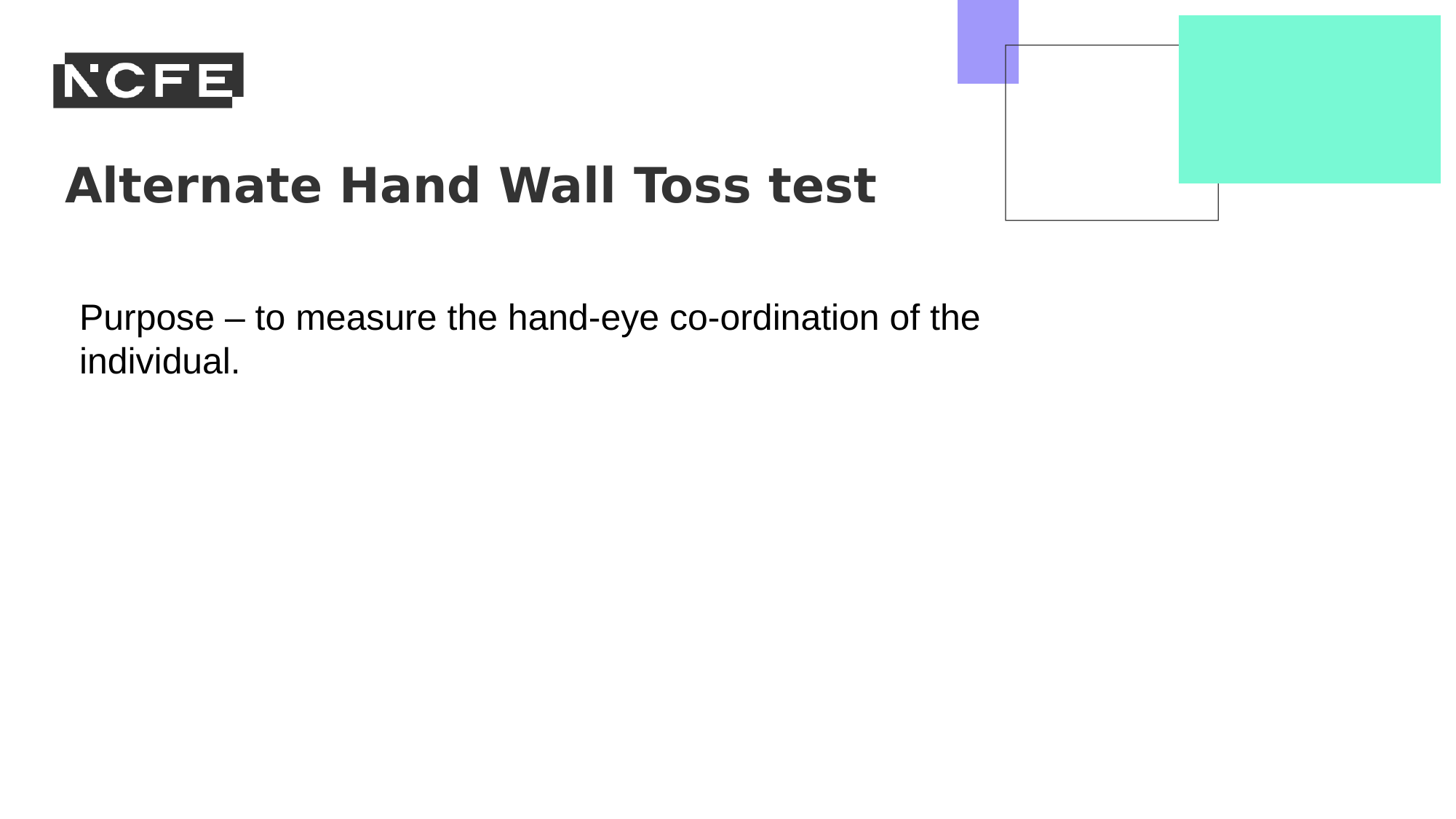

Alternate Hand Wall Toss test
Purpose – to measure the hand-eye co-ordination of the individual.